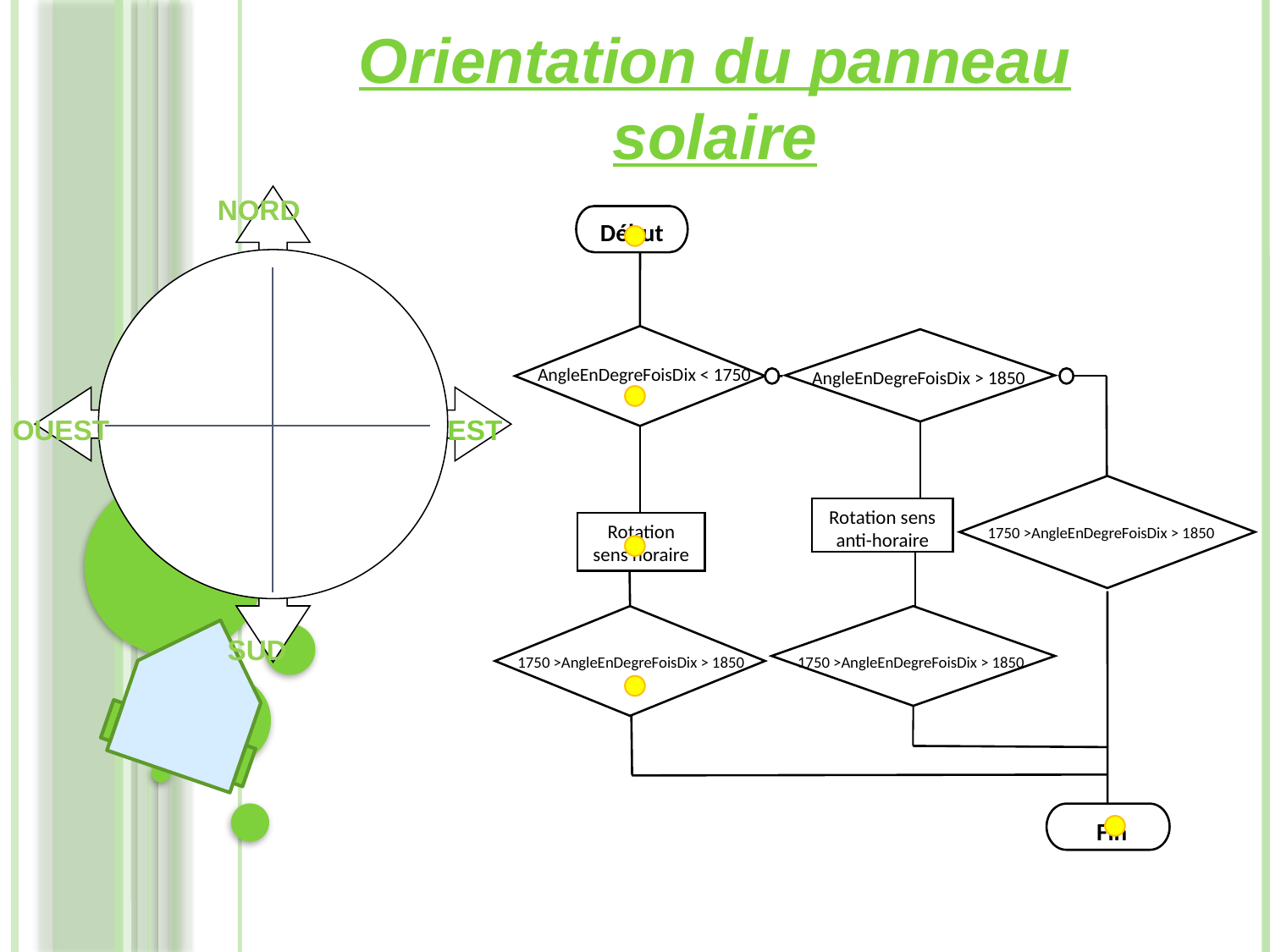

Orientation du panneau solaire

NORD

Début

AngleEnDegreFoisDix < 1750
AngleEnDegreFoisDix > 1850

Rotation sens anti-horaire
Rotation sens horaire
1750 >AngleEnDegreFoisDix > 1850

1750 >AngleEnDegreFoisDix > 1850
1750 >AngleEnDegreFoisDix > 1850

Fin

OUEST
EST

SUD